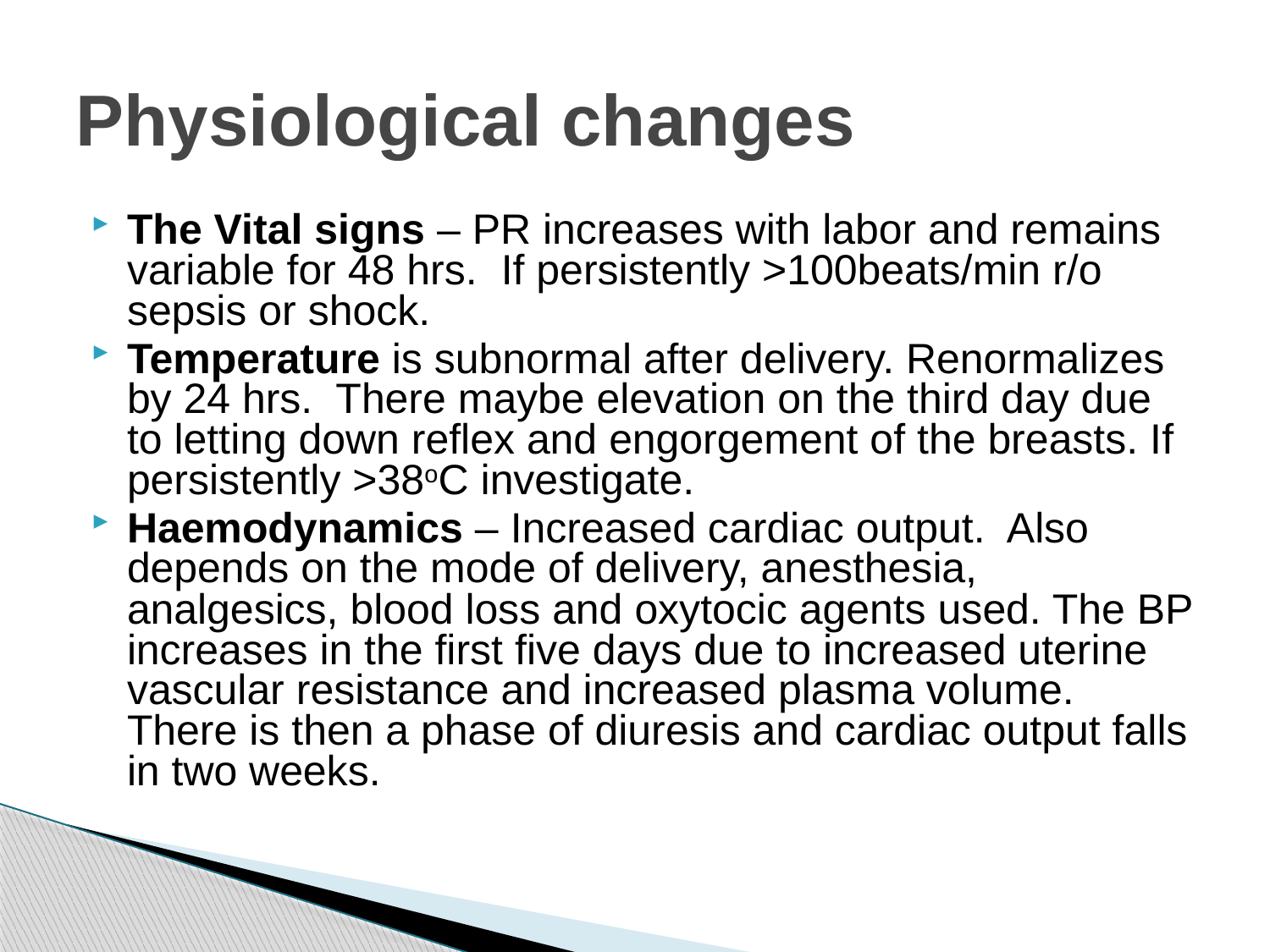

# Physiological changes
The Vital signs – PR increases with labor and remains variable for 48 hrs.  If persistently >100beats/min r/o sepsis or shock.
Temperature is subnormal after delivery. Renormalizes by 24 hrs.  There maybe elevation on the third day due to letting down reflex and engorgement of the breasts. If persistently >38oC investigate.
Haemodynamics – Increased cardiac output.  Also depends on the mode of delivery, anesthesia, analgesics, blood loss and oxytocic agents used. The BP increases in the first five days due to increased uterine vascular resistance and increased plasma volume.  There is then a phase of diuresis and cardiac output falls in two weeks.